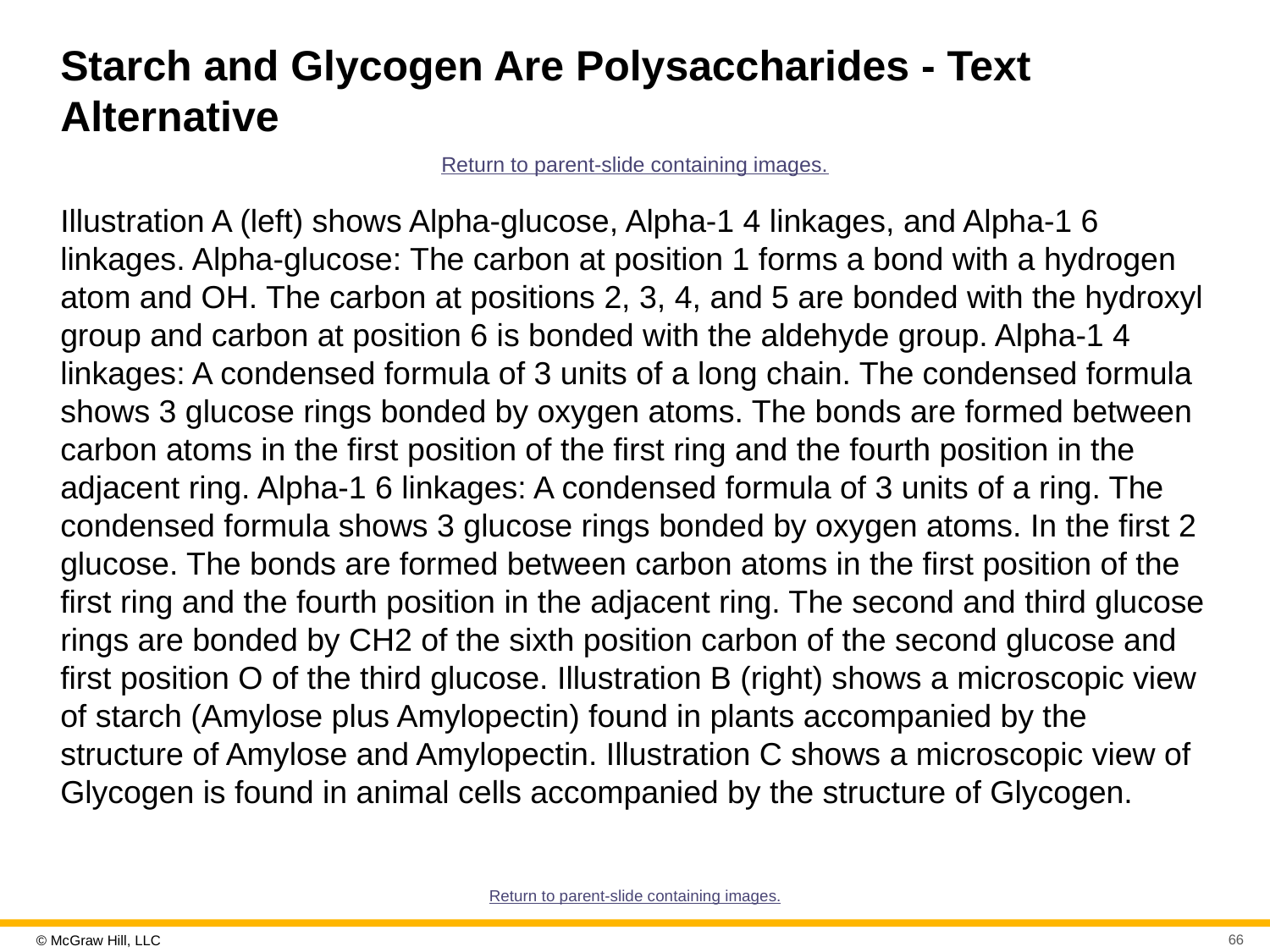

# Starch and Glycogen Are Polysaccharides - Text Alternative
Return to parent-slide containing images.
Illustration A (left) shows Alpha-glucose, Alpha-1 4 linkages, and Alpha-1 6 linkages. Alpha-glucose: The carbon at position 1 forms a bond with a hydrogen atom and OH. The carbon at positions 2, 3, 4, and 5 are bonded with the hydroxyl group and carbon at position 6 is bonded with the aldehyde group. Alpha-1 4 linkages: A condensed formula of 3 units of a long chain. The condensed formula shows 3 glucose rings bonded by oxygen atoms. The bonds are formed between carbon atoms in the first position of the first ring and the fourth position in the adjacent ring. Alpha-1 6 linkages: A condensed formula of 3 units of a ring. The condensed formula shows 3 glucose rings bonded by oxygen atoms. In the first 2 glucose. The bonds are formed between carbon atoms in the first position of the first ring and the fourth position in the adjacent ring. The second and third glucose rings are bonded by CH2 of the sixth position carbon of the second glucose and first position O of the third glucose. Illustration B (right) shows a microscopic view of starch (Amylose plus Amylopectin) found in plants accompanied by the structure of Amylose and Amylopectin. Illustration C shows a microscopic view of Glycogen is found in animal cells accompanied by the structure of Glycogen.
Return to parent-slide containing images.
66